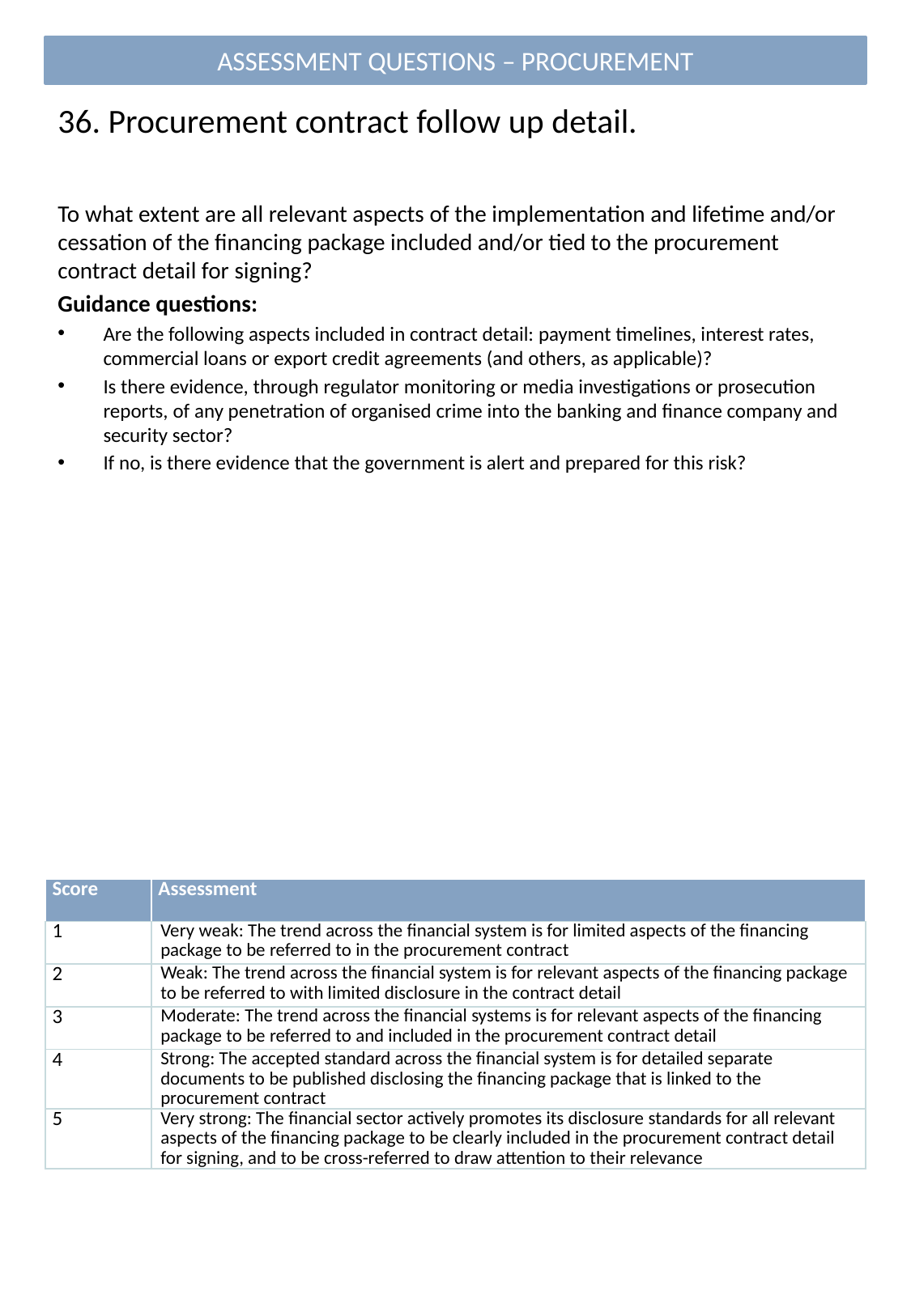

ASSESSMENT QUESTIONS – PROCUREMENT
# 36. Procurement contract follow up detail.
To what extent are all relevant aspects of the implementation and lifetime and/or cessation of the financing package included and/or tied to the procurement contract detail for signing?
Guidance questions:
Are the following aspects included in contract detail: payment timelines, interest rates, commercial loans or export credit agreements (and others, as applicable)?
Is there evidence, through regulator monitoring or media investigations or prosecution reports, of any penetration of organised crime into the banking and finance company and security sector?
If no, is there evidence that the government is alert and prepared for this risk?
| Score | Assessment |
| --- | --- |
| 1 | Very weak: The trend across the financial system is for limited aspects of the financing package to be referred to in the procurement contract |
| 2 | Weak: The trend across the financial system is for relevant aspects of the financing package to be referred to with limited disclosure in the contract detail |
| 3 | Moderate: The trend across the financial systems is for relevant aspects of the financing package to be referred to and included in the procurement contract detail |
| 4 | Strong: The accepted standard across the financial system is for detailed separate documents to be published disclosing the financing package that is linked to the procurement contract |
| 5 | Very strong: The financial sector actively promotes its disclosure standards for all relevant aspects of the financing package to be clearly included in the procurement contract detail for signing, and to be cross-referred to draw attention to their relevance |